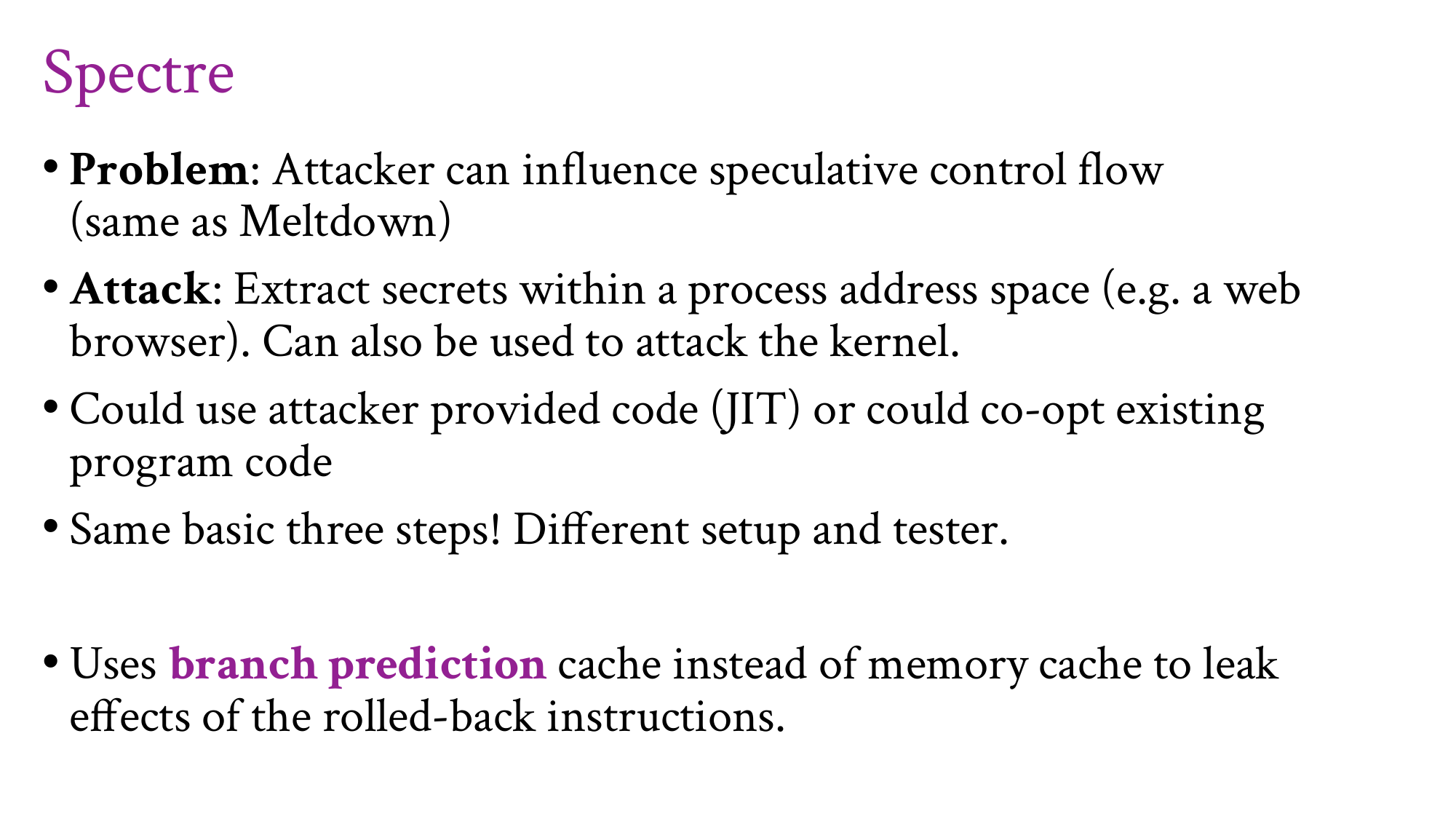

# Spectre
Problem: Attacker can influence speculative control flow
(same as Meltdown)
Attack: Extract secrets within a process address space (e.g. a web browser). Can also be used to attack the kernel.
Could use attacker provided code (JIT) or could co-opt existing program code
Same basic three steps! Different setup and tester.

Uses branch prediction cache instead of memory cache to leak effects of the rolled-back instructions.